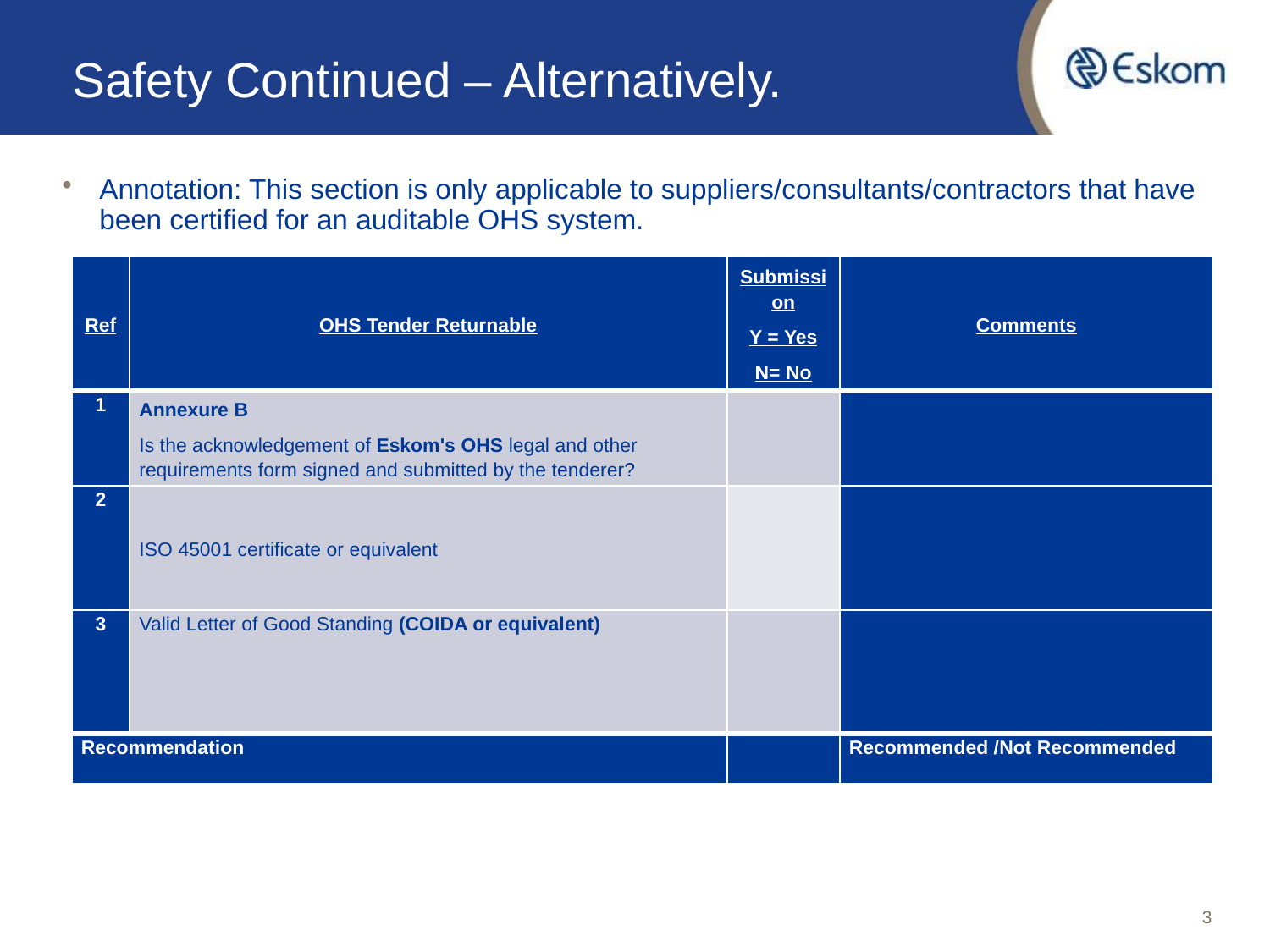

# Safety Continued – Alternatively.
Annotation: This section is only applicable to suppliers/consultants/contractors that have been certified for an auditable OHS system.

| Ref | OHS Tender Returnable | Submission Y = Yes N= No | Comments |
| --- | --- | --- | --- |
| 1 | Annexure B Is the acknowledgement of Eskom's OHS legal and other requirements form signed and submitted by the tenderer? |  |  |
| 2 | ISO 45001 certificate or equivalent |  |  |
| 3 | Valid Letter of Good Standing (COIDA or equivalent) |  |  |
| Recommendation |  |  | Recommended /Not Recommended |
3